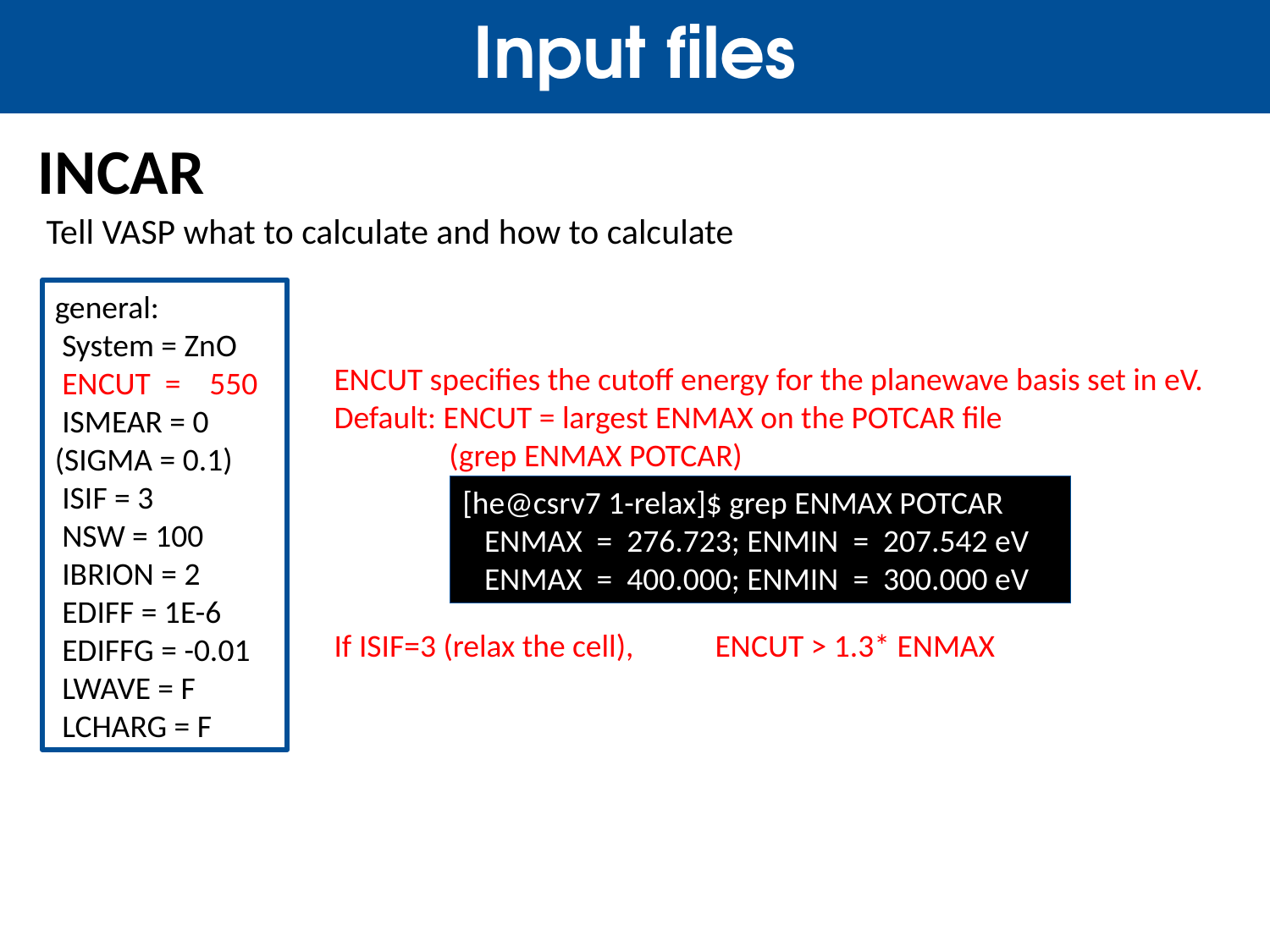

Input files
INCAR
Tell VASP what to calculate and how to calculate
general:
 System = ZnO
 ENCUT  =    550
 ISMEAR = 0
(SIGMA = 0.1)
 ISIF = 3
 NSW = 100
 IBRION = 2
 EDIFF = 1E-6
 EDIFFG = -0.01
 LWAVE = F
 LCHARG = F
ENCUT specifies the cutoff energy for the planewave basis set in eV. Default: ENCUT = largest ENMAX on the POTCAR file
                (grep ENMAX POTCAR)

If ISIF=3 (relax the cell), 	ENCUT > 1.3* ENMAX

[he@csrv7 1-relax]$ grep ENMAX POTCAR
   ENMAX  =  276.723; ENMIN  =  207.542 eV
   ENMAX  =  400.000; ENMIN  =  300.000 eV